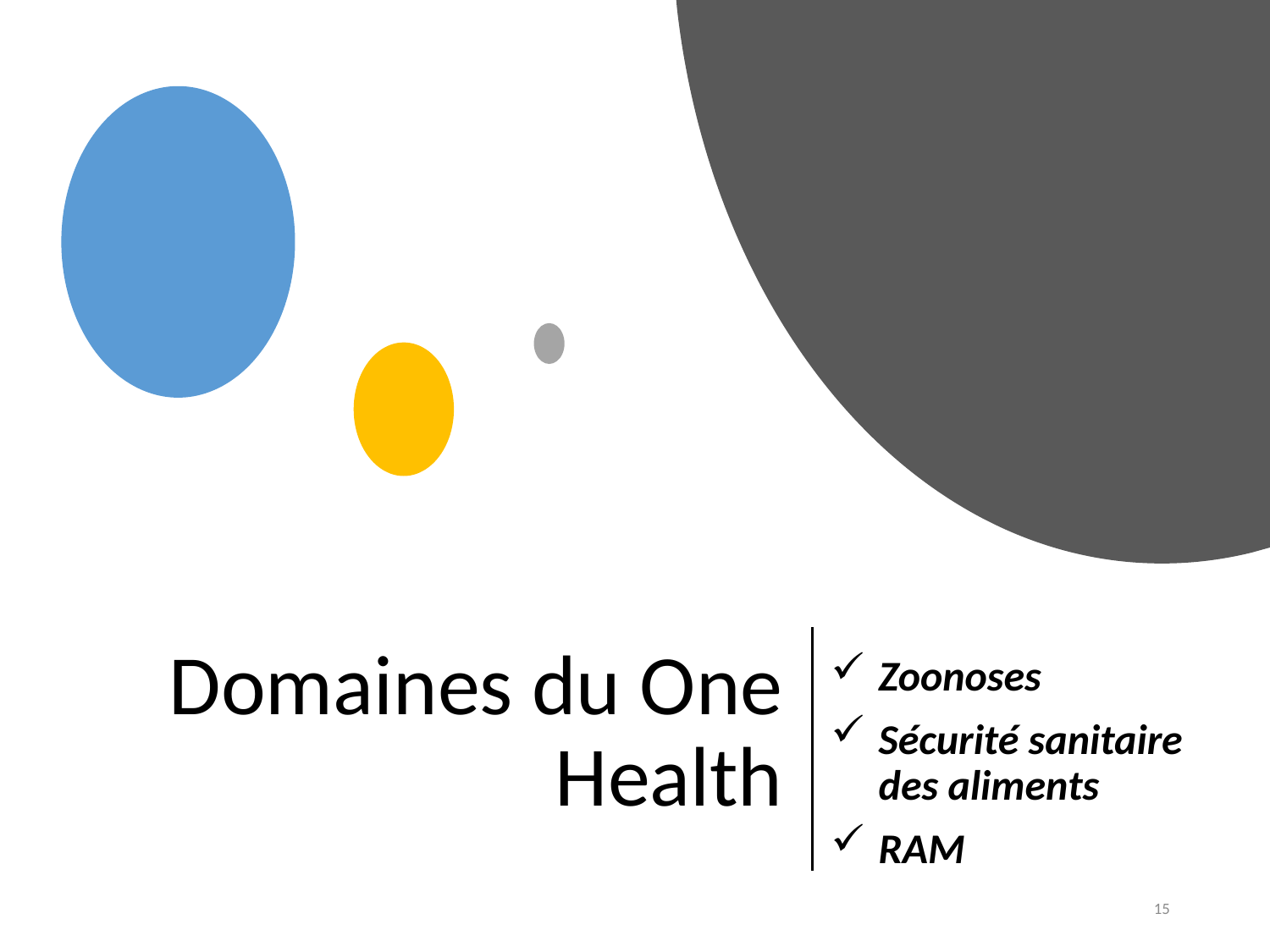

Zoonoses
Sécurité sanitaire des aliments
RAM

# Domaines du One Health
15